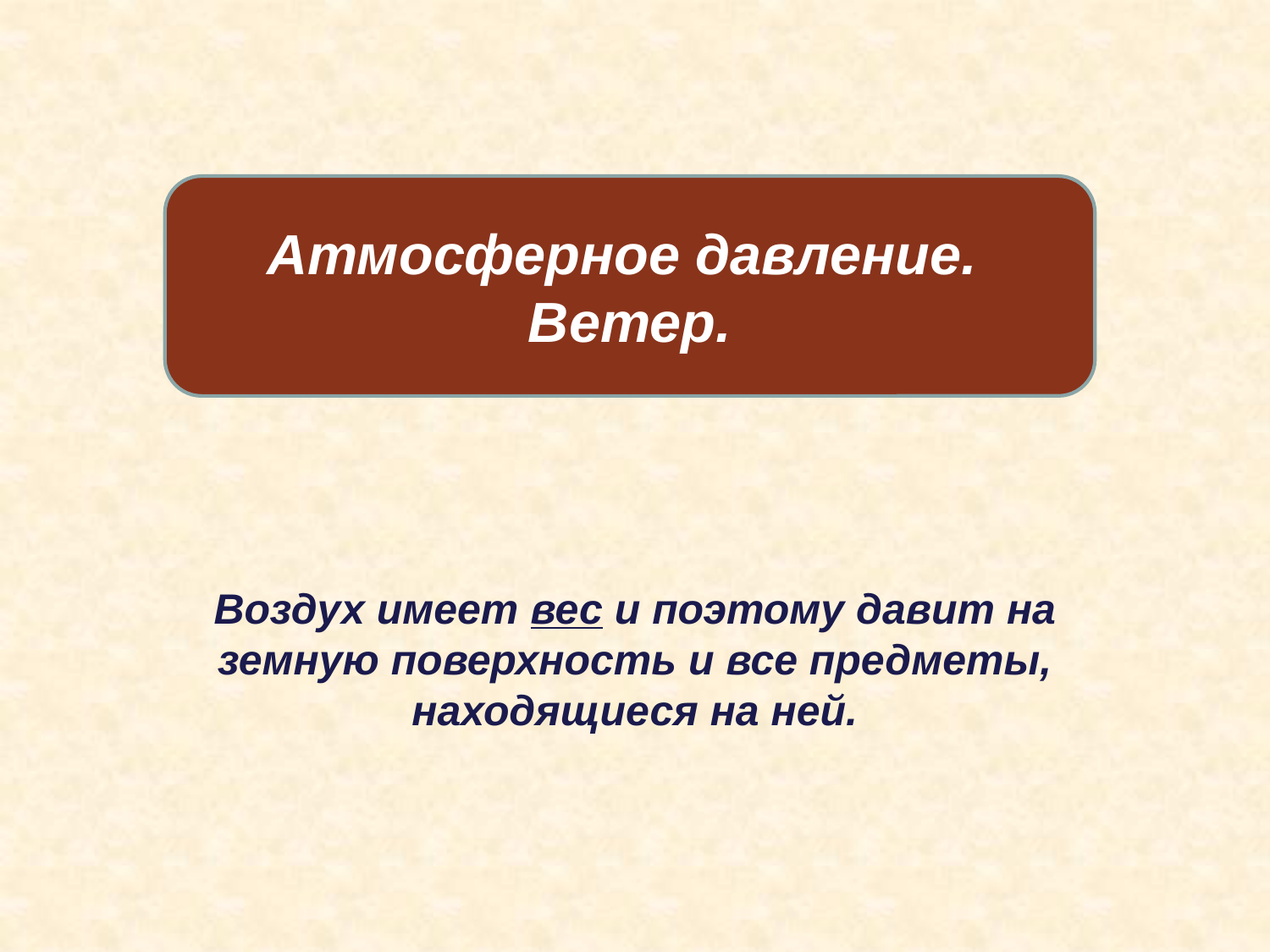

Атмосферное давление.
Ветер.
Воздух имеет вес и поэтому давит на земную поверхность и все предметы, находящиеся на ней.